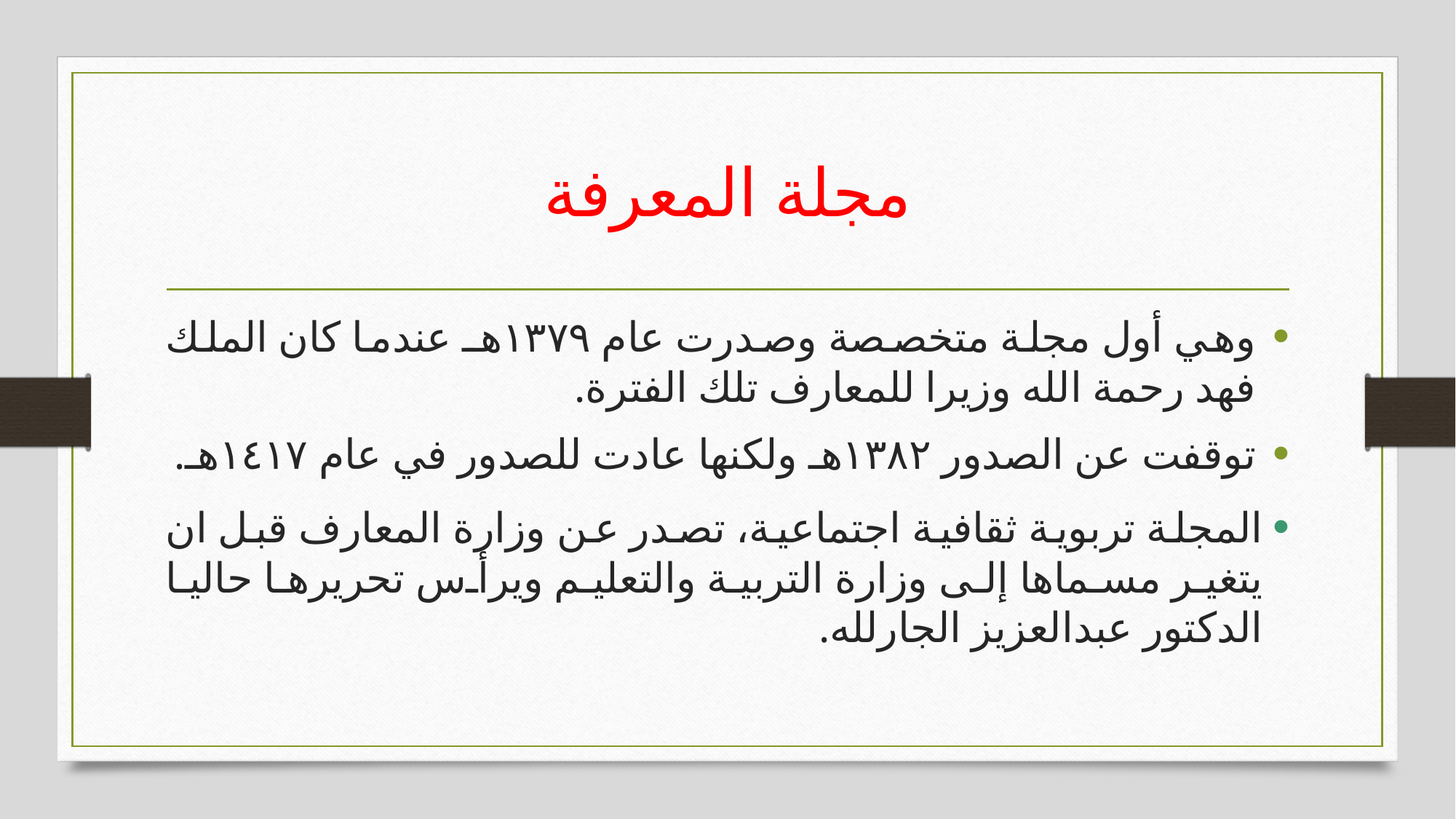

# مجلة المعرفة
وهي أول مجلة متخصصة وصدرت عام ١٣٧٩هـ عندما كان الملك فهد رحمة الله وزيرا للمعارف تلك الفترة.
توقفت عن الصدور ١٣٨٢هـ ولكنها عادت للصدور في عام ١٤١٧هـ.
المجلة تربوية ثقافية اجتماعية، تصدر عن وزارة المعارف قبل ان يتغير مسماها إلى وزارة التربية والتعليم ويرأس تحريرها حاليا الدكتور عبدالعزيز الجارلله.